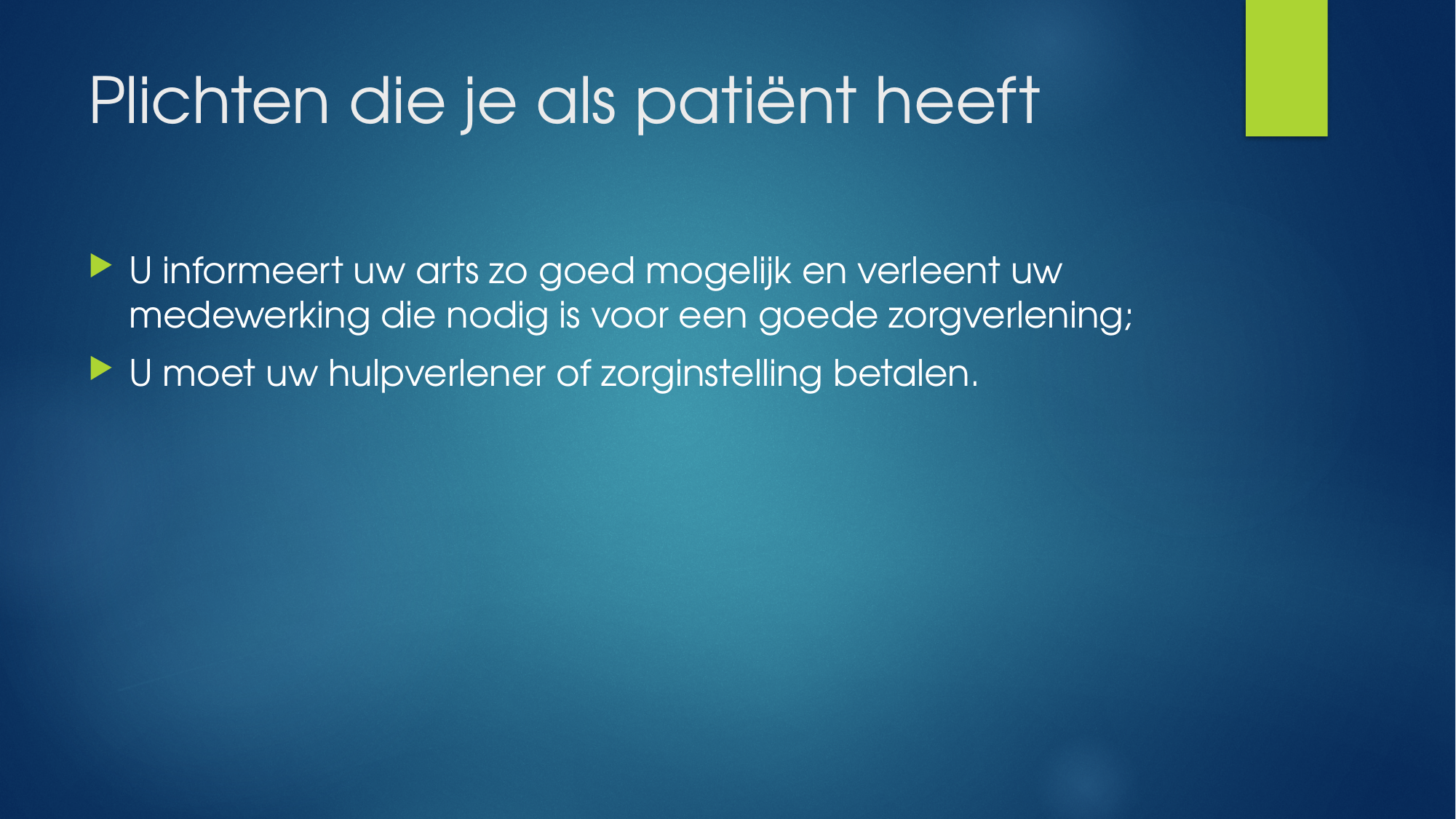

# Plichten die je als patiënt heeft
U informeert uw arts zo goed mogelijk en verleent uw medewerking die nodig is voor een goede zorgverlening;
U moet uw hulpverlener of zorginstelling betalen.